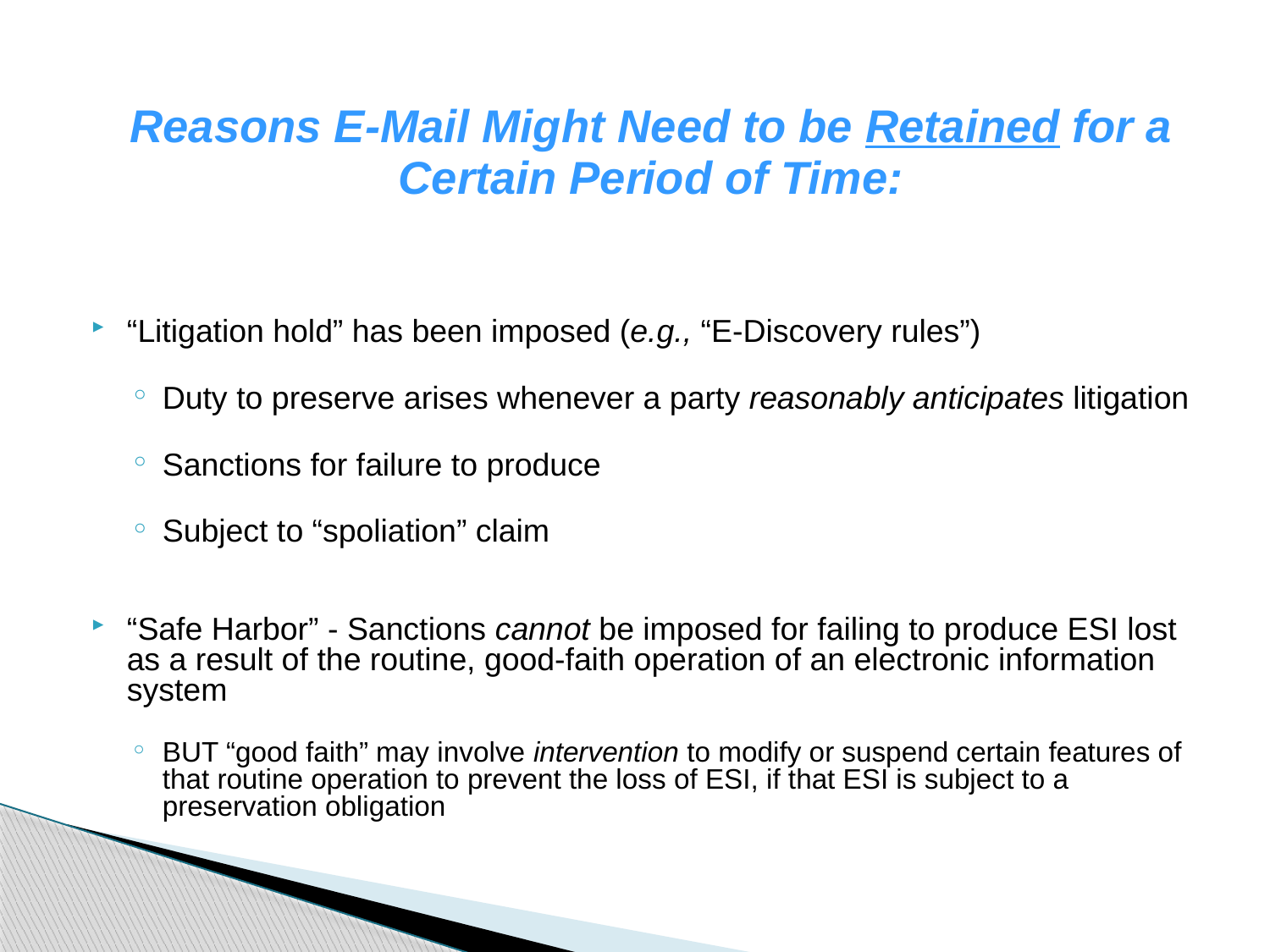

Reasons E-Mail Might Need to be Retained for a Certain Period of Time:

“Litigation hold” has been imposed (e.g., “E-Discovery rules”)
Duty to preserve arises whenever a party reasonably anticipates litigation
Sanctions for failure to produce
Subject to “spoliation” claim
“Safe Harbor” - Sanctions cannot be imposed for failing to produce ESI lost as a result of the routine, good-faith operation of an electronic information system
BUT “good faith” may involve intervention to modify or suspend certain features of that routine operation to prevent the loss of ESI, if that ESI is subject to a preservation obligation